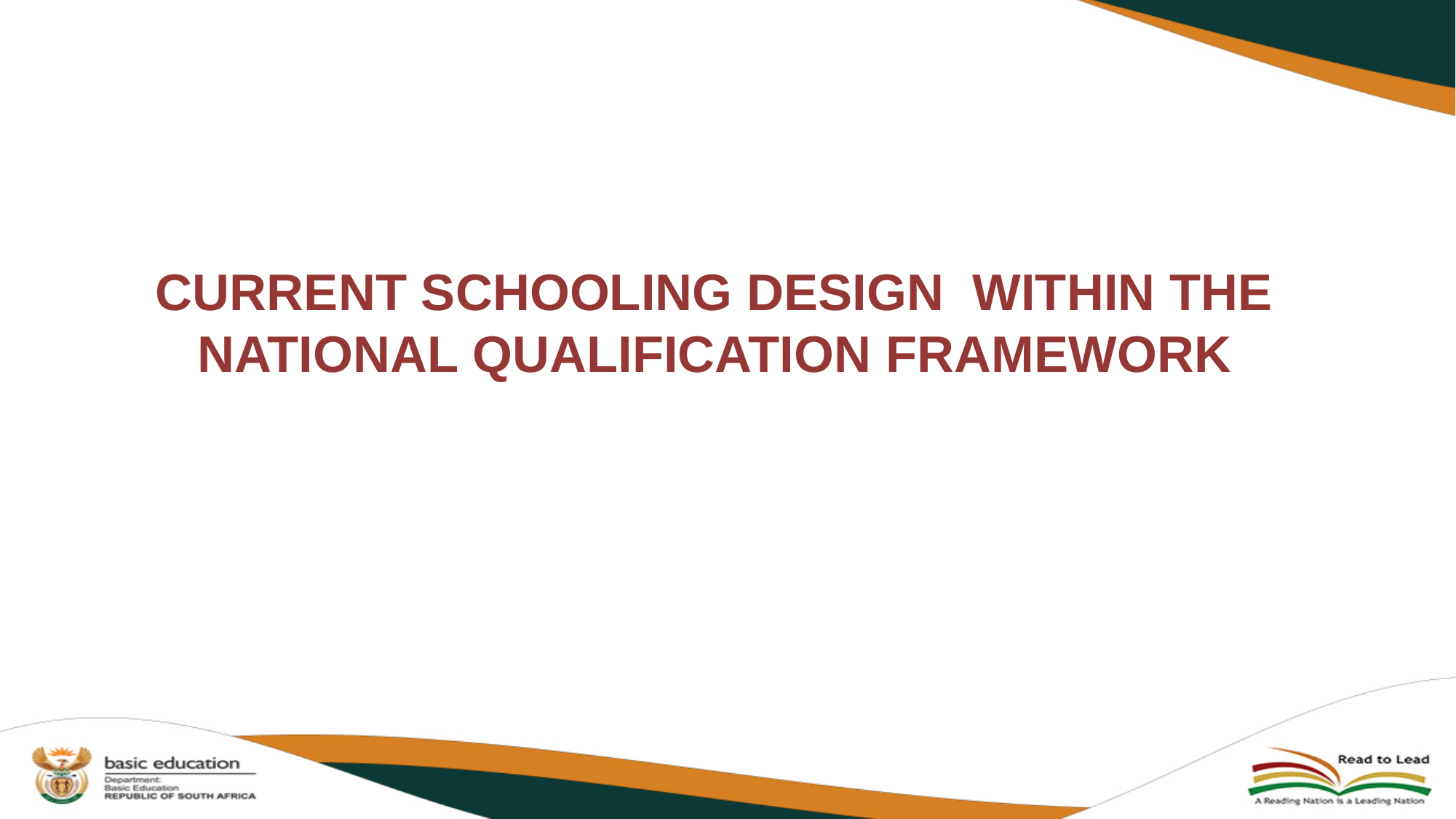

# CURRENT SCHOOLING DESIGN  WITHIN THE NATIONAL QUALIFICATION FRAMEWORK